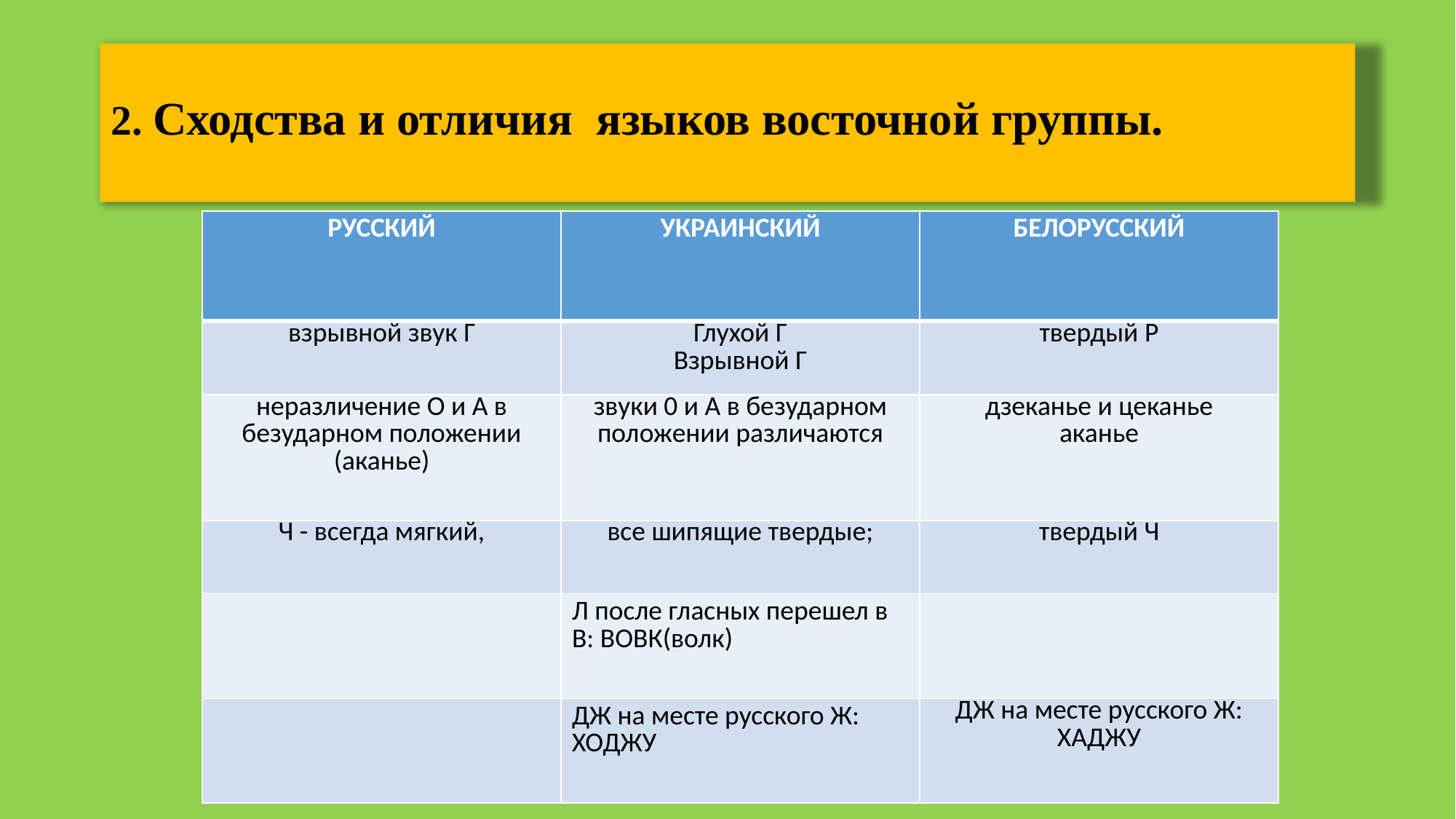

# 2. Сходства и отличия  языков восточной группы.
| РУССКИЙ | УКРАИНСКИЙ | БЕЛОРУССКИЙ |
| --- | --- | --- |
| взрывной звук Г | Глухой Г Взрывной Г | твердый P |
| неразличение О и А в безударном положении (аканье) | звуки 0 и А в безударном положении различаются | дзеканье и цеканье аканье |
| Ч - всегда мягкий, | все шипящие твердые; | твердый Ч |
|  | Л после гласных перешел в В: ВОВК(волк) |  |
|  | ДЖ на месте русского Ж: ХОДЖУ | ДЖ на месте русского Ж: ХАДЖУ |